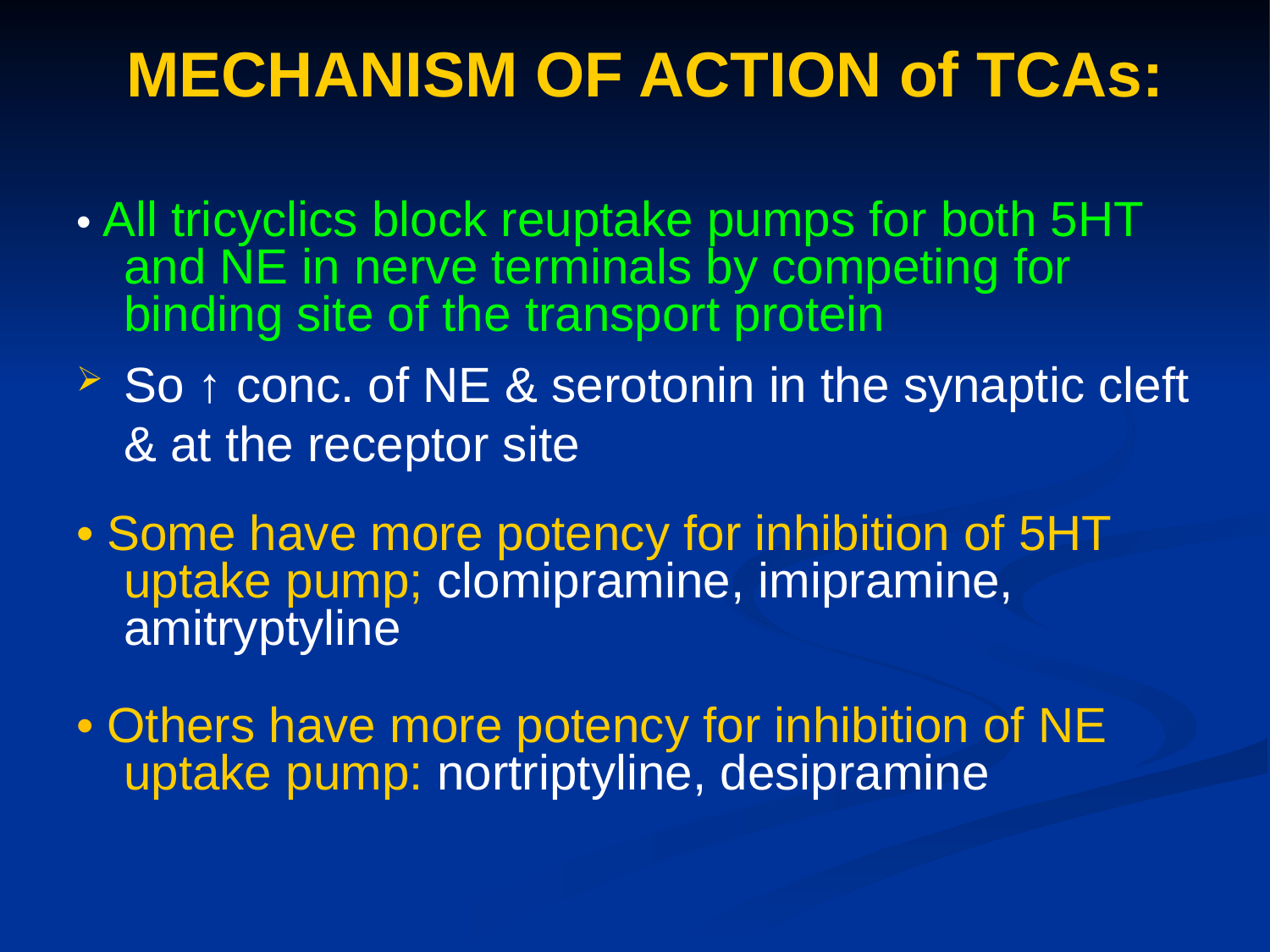

MECHANISM OF ACTION of TCAs:

• All tricyclics block reuptake pumps for both 5HT and NE in nerve terminals by competing for binding site of the transport protein
So ↑ conc. of NE & serotonin in the synaptic cleft  & at the receptor site

• Some have more potency for inhibition of 5HT uptake pump; clomipramine, imipramine, amitryptyline

• Others have more potency for inhibition of NE uptake pump: nortriptyline, desipramine